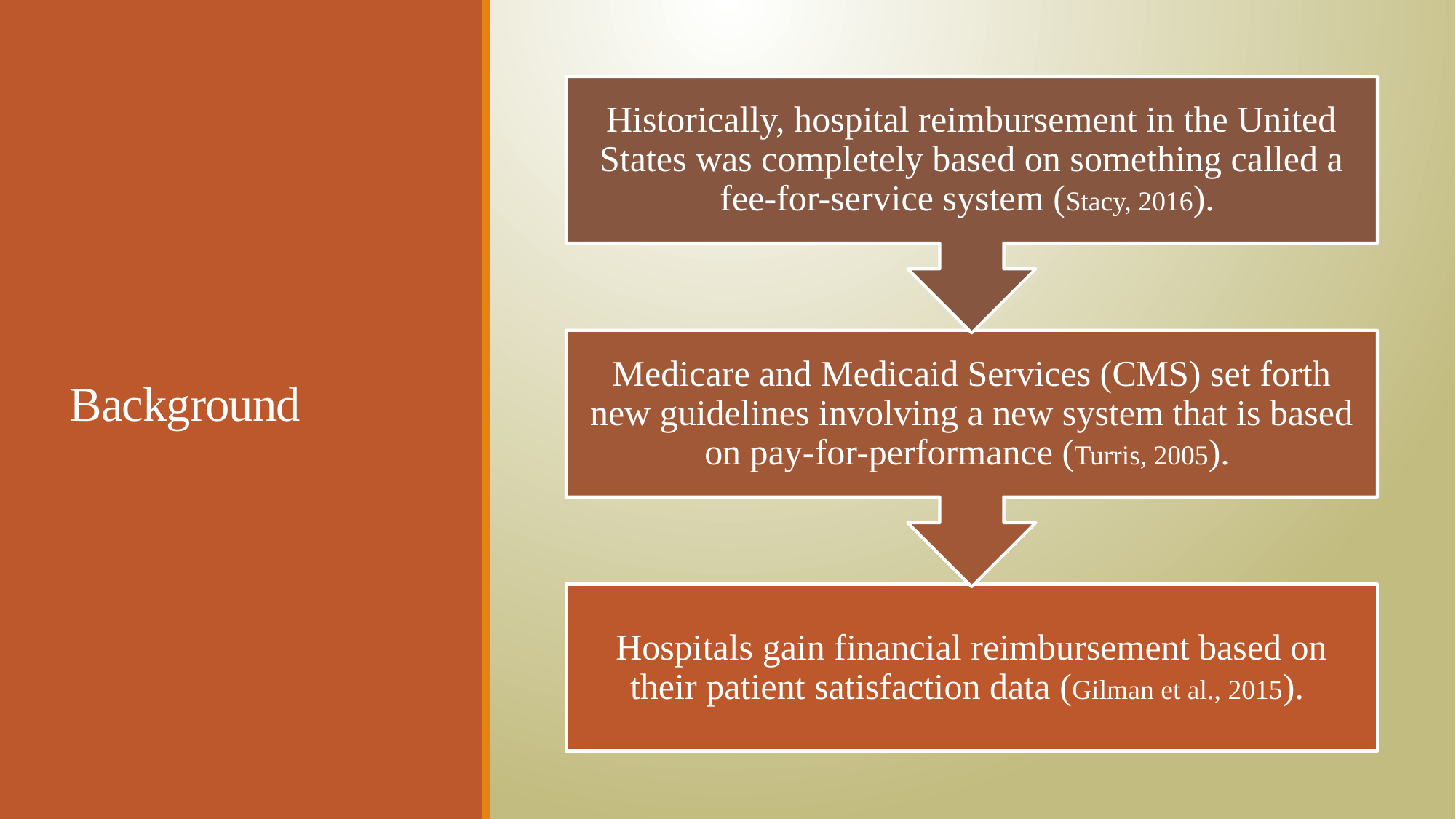

# Background
Hospitals gain financial reimbursement based on their patient satisfaction data (Gilman et al., 2015).
Medicare and Medicaid Services (CMS) set forth new guidelines involving a new system that is based on pay-for-performance (Turris, 2005).
Historically, hospital reimbursement in the United States was completely based on something called a fee-for-service system (Stacy, 2016).